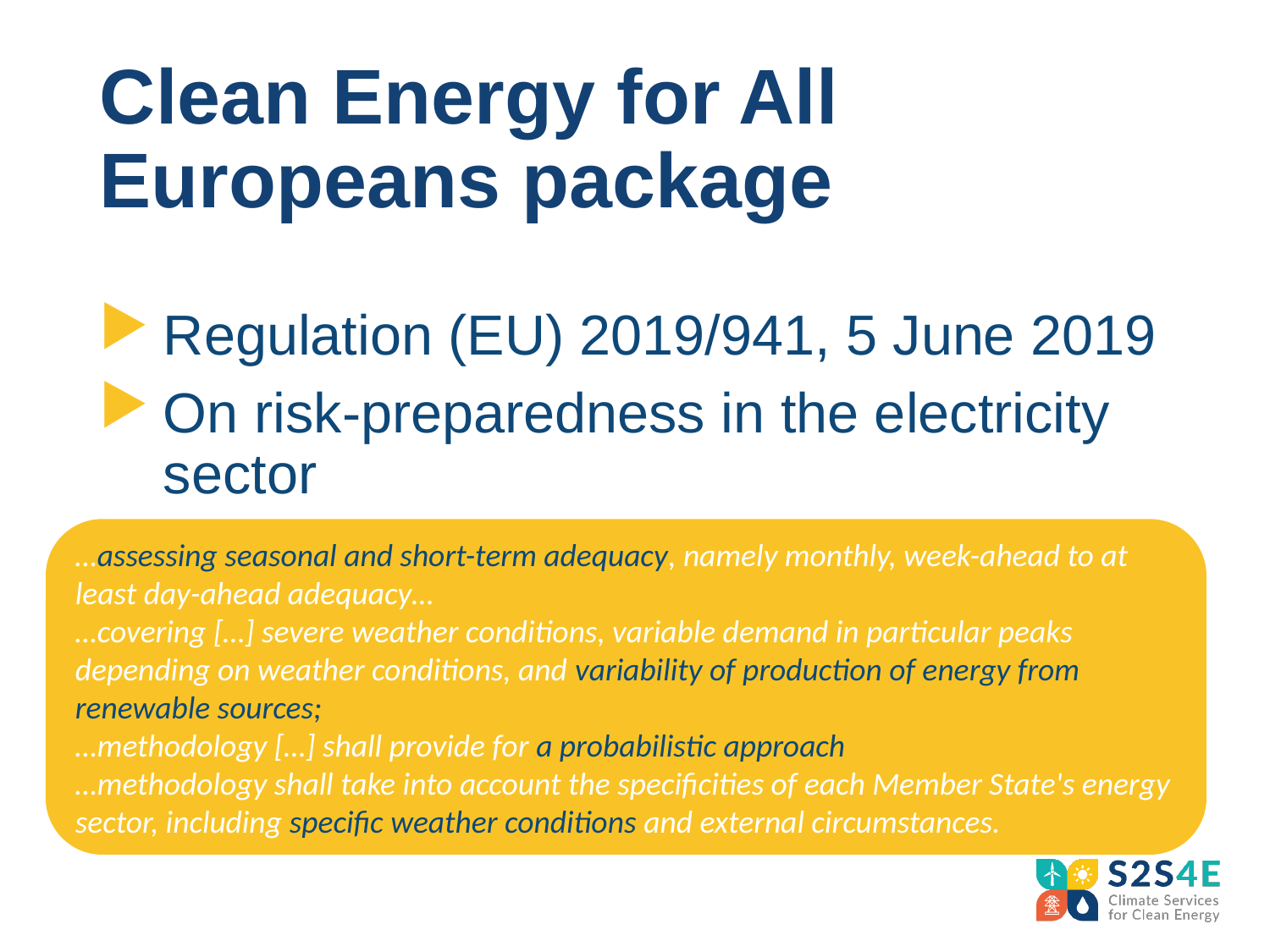

# Clean Energy for All Europeans package
Regulation (EU) 2019/941, 5 June 2019
On risk-preparedness in the electricity sector

…assessing seasonal and short-term adequacy, namely monthly, week-ahead to at least day-ahead adequacy…
…covering […] severe weather conditions, variable demand in particular peaks depending on weather conditions, and variability of production of energy from renewable sources;
…methodology […] shall provide for a probabilistic approach
…methodology shall take into account the specificities of each Member State's energy sector, including specific weather conditions and external circumstances.